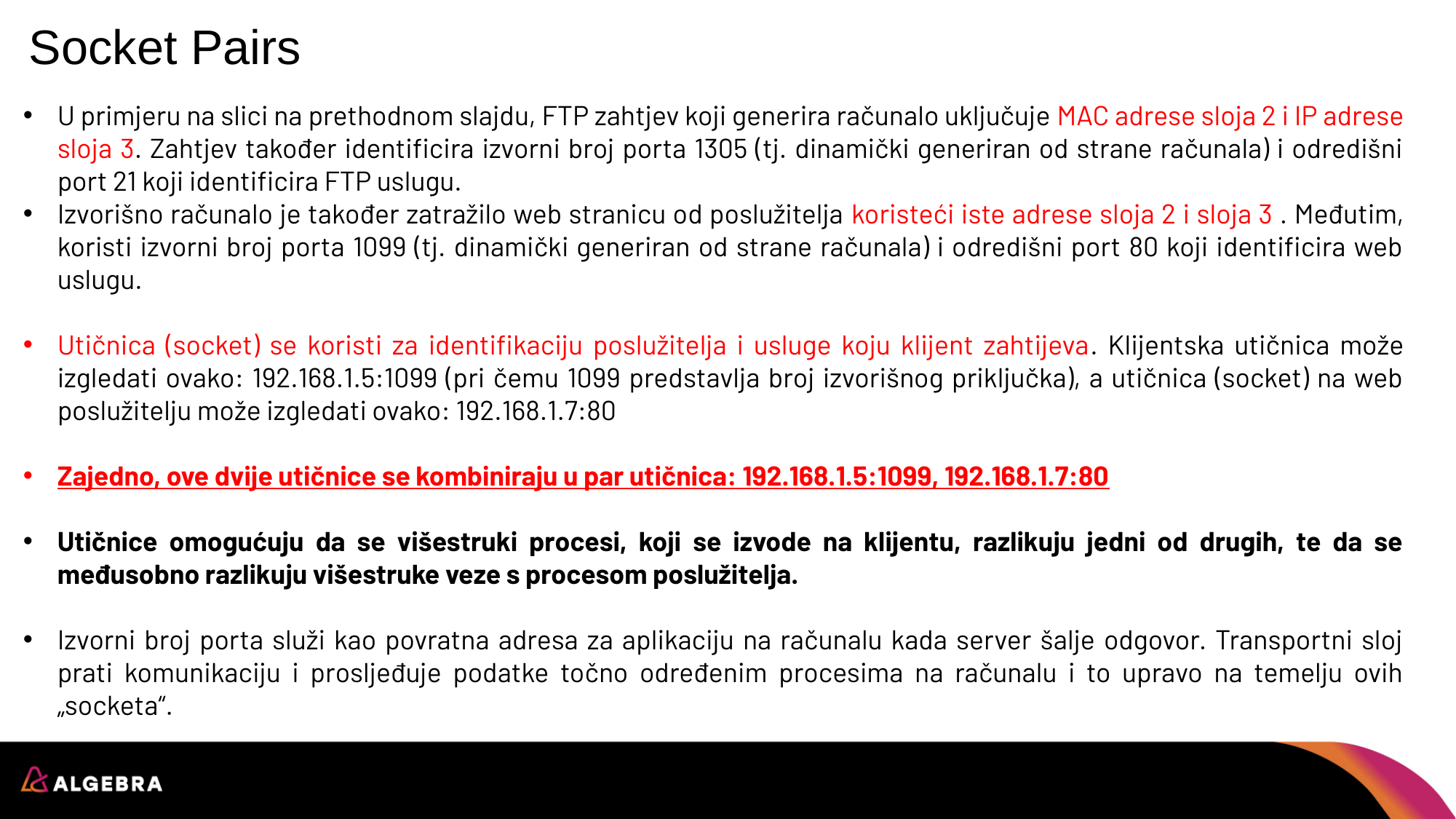

# Socket Pairs
U primjeru na slici na prethodnom slajdu, FTP zahtjev koji generira računalo uključuje MAC adrese sloja 2 i IP adrese sloja 3. Zahtjev također identificira izvorni broj porta 1305 (tj. dinamički generiran od strane računala) i odredišni port 21 koji identificira FTP uslugu.
Izvorišno računalo je također zatražilo web stranicu od poslužitelja koristeći iste adrese sloja 2 i sloja 3 . Međutim, koristi izvorni broj porta 1099 (tj. dinamički generiran od strane računala) i odredišni port 80 koji identificira web uslugu.

Utičnica (socket) se koristi za identifikaciju poslužitelja i usluge koju klijent zahtijeva. Klijentska utičnica može izgledati ovako: 192.168.1.5:1099 (pri čemu 1099 predstavlja broj izvorišnog priključka), a utičnica (socket) na web poslužitelju može izgledati ovako: 192.168.1.7:80

Zajedno, ove dvije utičnice se kombiniraju u par utičnica: 192.168.1.5:1099, 192.168.1.7:80

Utičnice omogućuju da se višestruki procesi, koji se izvode na klijentu, razlikuju jedni od drugih, te da se međusobno razlikuju višestruke veze s procesom poslužitelja.

Izvorni broj porta služi kao povratna adresa za aplikaciju na računalu kada server šalje odgovor. Transportni sloj prati komunikaciju i prosljeđuje podatke točno određenim procesima na računalu i to upravo na temelju ovih „socketa“.